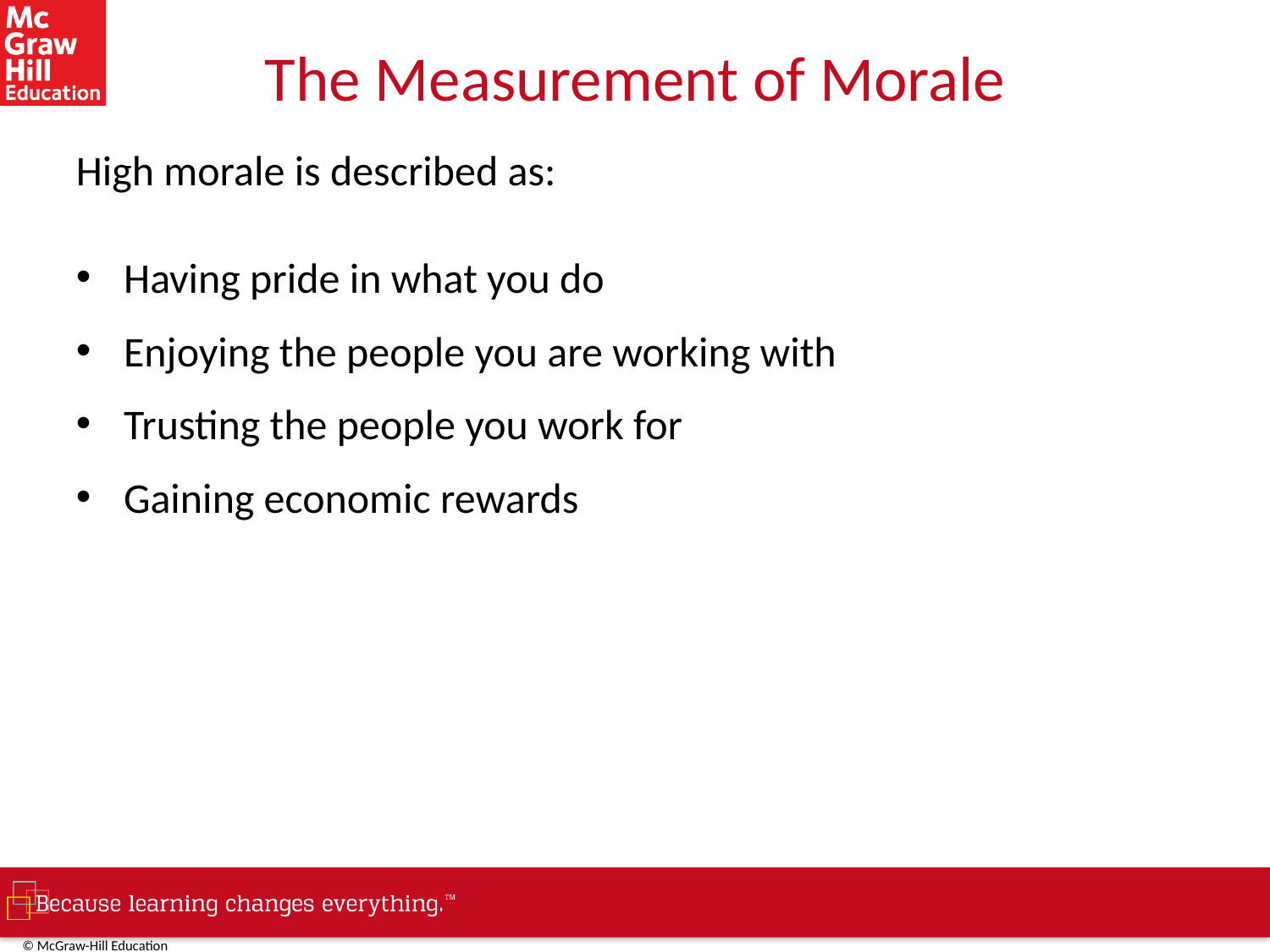

# The Measurement of Morale
High morale is described as:

Having pride in what you do
Enjoying the people you are working with
Trusting the people you work for
Gaining economic rewards